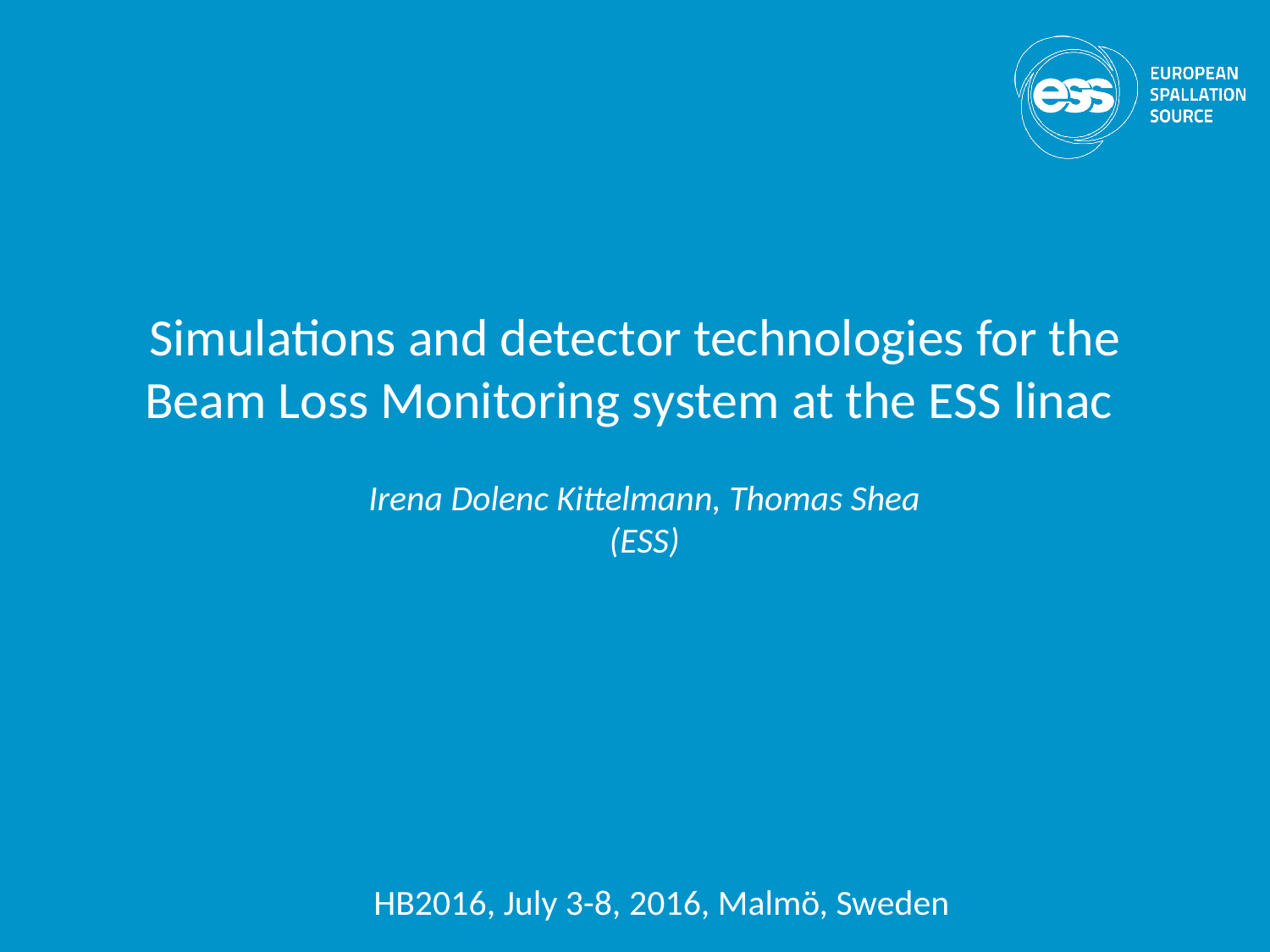

# Simulations and detector technologies for the Beam Loss Monitoring system at the ESS linac
Irena Dolenc Kittelmann, Thomas Shea
(ESS)
HB2016, July 3-8, 2016, Malmö, Sweden